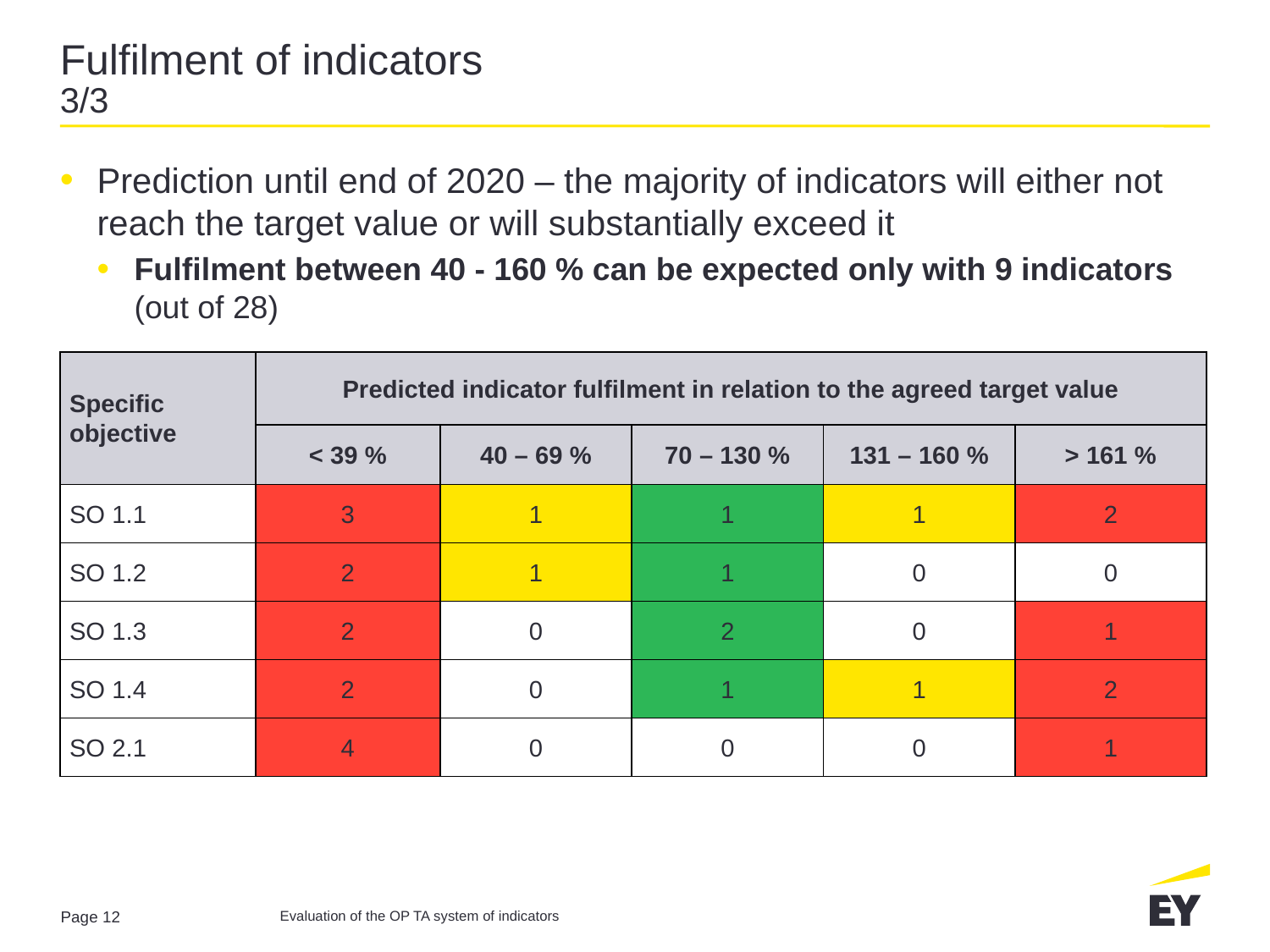

# Fulfilment of indicators 3/3
Prediction until end of 2020 – the majority of indicators will either not reach the target value or will substantially exceed it
Fulfilment between 40 - 160 % can be expected only with 9 indicators (out of 28)
| Specific objective | Predicted indicator fulfilment in relation to the agreed target value |  |  |  |  |
| --- | --- | --- | --- | --- | --- |
|  | < 39 % | 40 – 69 % | 70 – 130 % | 131 – 160 % | > 161 % |
| SO 1.1 | 3 | 1 | 1 | 1 | 2 |
| SO 1.2 | 2 | 1 | 1 | 0 | 0 |
| SO 1.3 | 2 | 0 | 2 | 0 | 1 |
| SO 1.4 | 2 | 0 | 1 | 1 | 2 |
| SO 2.1 | 4 | 0 | 0 | 0 | 1 |
Evaluation of the OP TA system of indicators